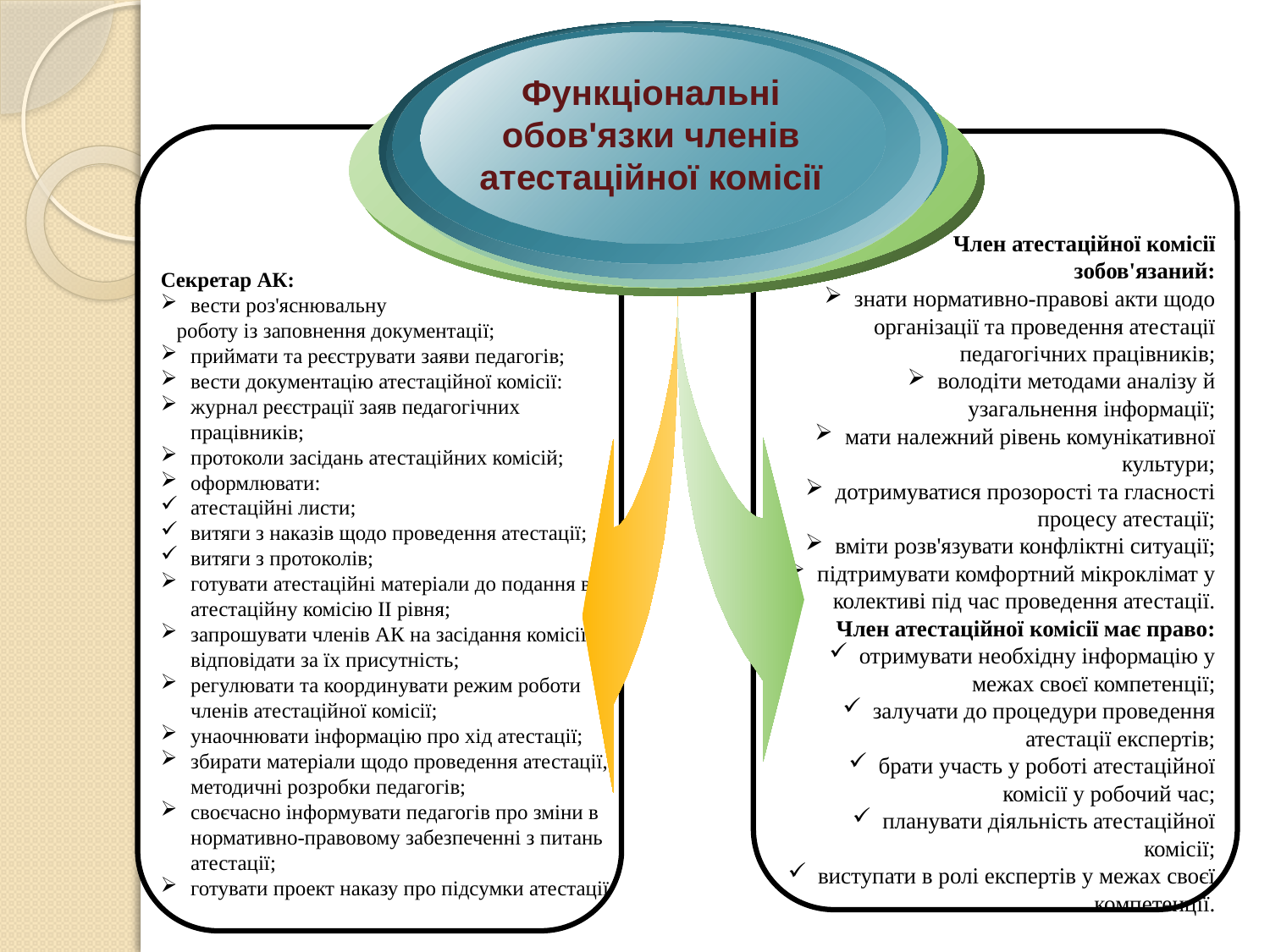

Функціональні обов'язки членів атестаційної комісії

Член атестаційної комісії
зобов'язаний:
знати нормативно-правові акти щодо організації та проведення атестації педагогічних працівників;
володіти методами аналізу й узагальнення інформації;
мати належний рівень комунікативної культури;
дотримуватися прозорості та гласності процесу атестації;
вміти розв'язувати конфліктні ситуації;
підтримувати комфортний мікроклімат у колективі під час проведення атестації.
Член атестаційної комісії має право:
отримувати необхідну інформацію у межах своєї компетенції;
залучати до процедури проведення атестації експертів;
брати участь у роботі атестаційної комісії у робочий час;
планувати діяльність атестаційної комісії;
виступати в ролі експертів у межах своєї компетенції.
Секретар АК:
вести роз'яснювальну
   роботу із заповнення документації;
приймати та реєструвати заяви педагогів;
вести документацію атестаційної комісії:
журнал реєстрації заяв педагогічних працівників;
протоколи засідань атестаційних комісій;
оформлювати:
атестаційні листи;
витяги з наказів щодо проведення атестації;
витяги з протоколів;
готувати атестаційні матеріали до подання в атестаційну комісію ІІ рівня;
запрошувати членів АК на засідання комісії та відповідати за їх присутність;
регулювати та координувати режим роботи членів атестаційної комісії;
унаочнювати інформацію про хід атестації;
збирати матеріали щодо проведення атестації, методичні розробки педагогів;
своєчасно інформувати педагогів про зміни в нормативно-правовому забезпеченні з питань атестації;
готувати проект наказу про підсумки атестації